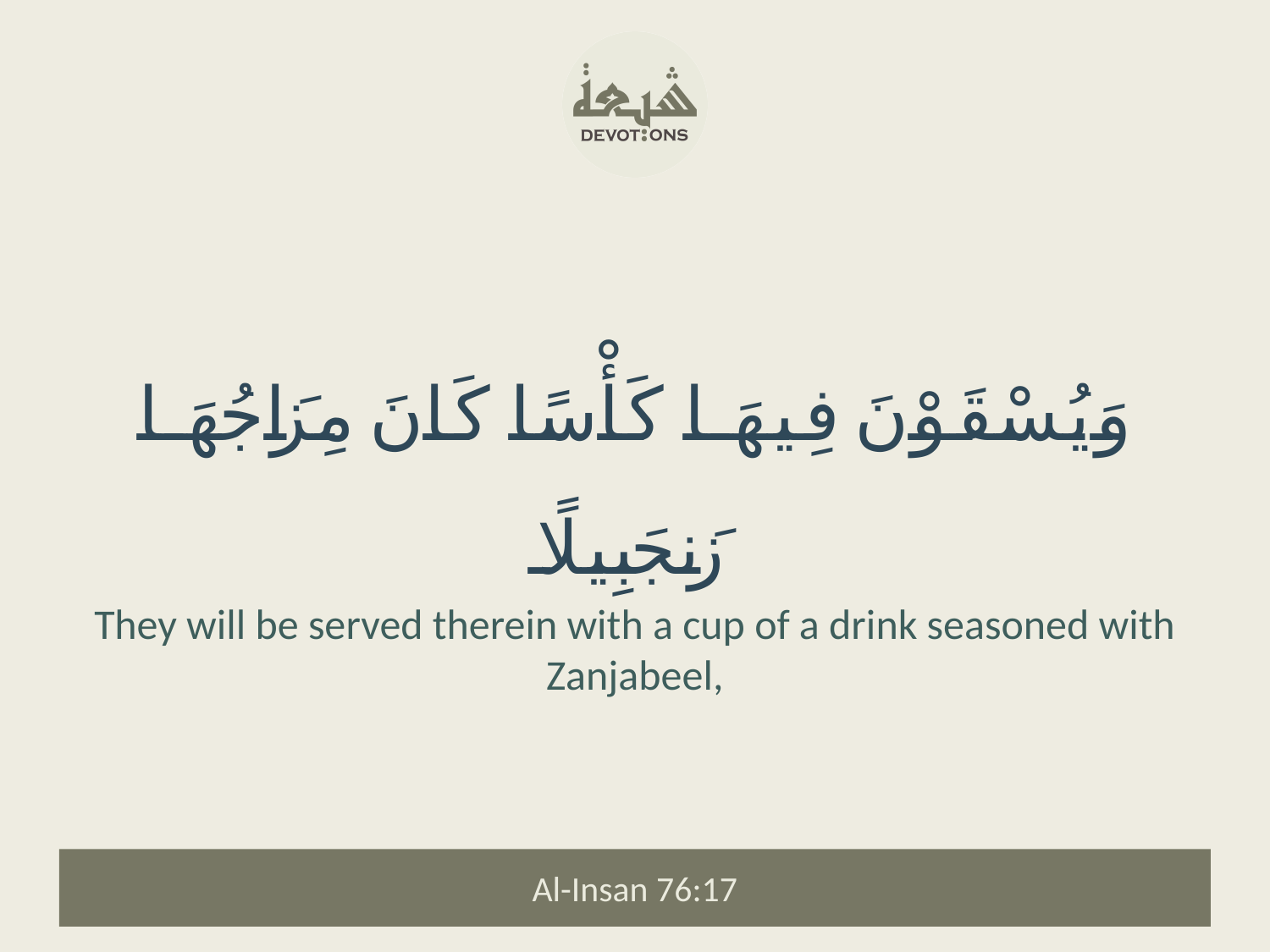

وَيُسْقَوْنَ فِيهَا كَأْسًا كَانَ مِزَاجُهَا زَنجَبِيلًا
They will be served therein with a cup of a drink seasoned with Zanjabeel,
Al-Insan 76:17